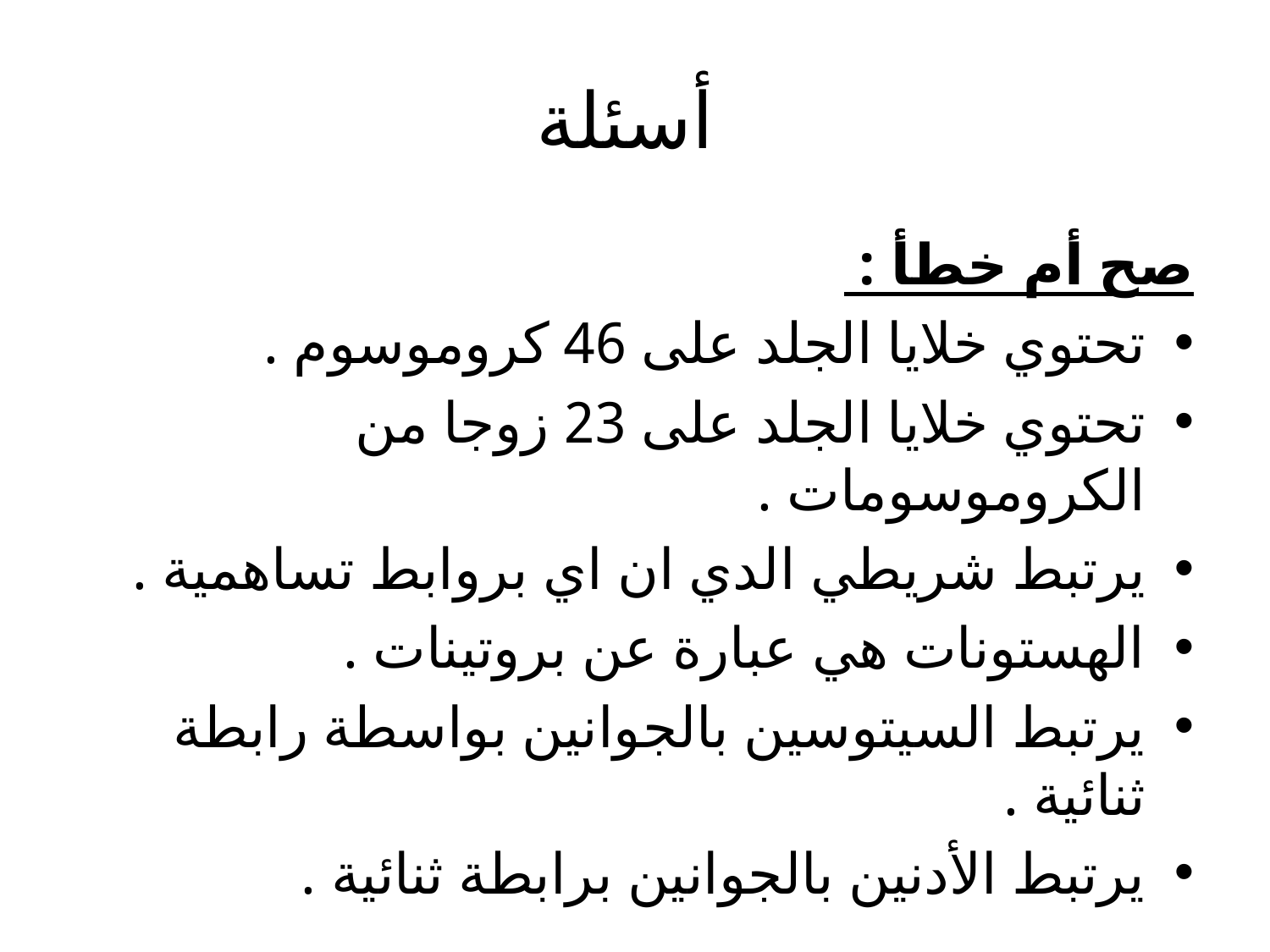

# أسئلة
صح أم خطأ :
تحتوي خلايا الجلد على 46 كروموسوم .
تحتوي خلايا الجلد على 23 زوجا من الكروموسومات .
يرتبط شريطي الدي ان اي بروابط تساهمية .
الهستونات هي عبارة عن بروتينات .
يرتبط السيتوسين بالجوانين بواسطة رابطة ثنائية .
يرتبط الأدنين بالجوانين برابطة ثنائية .